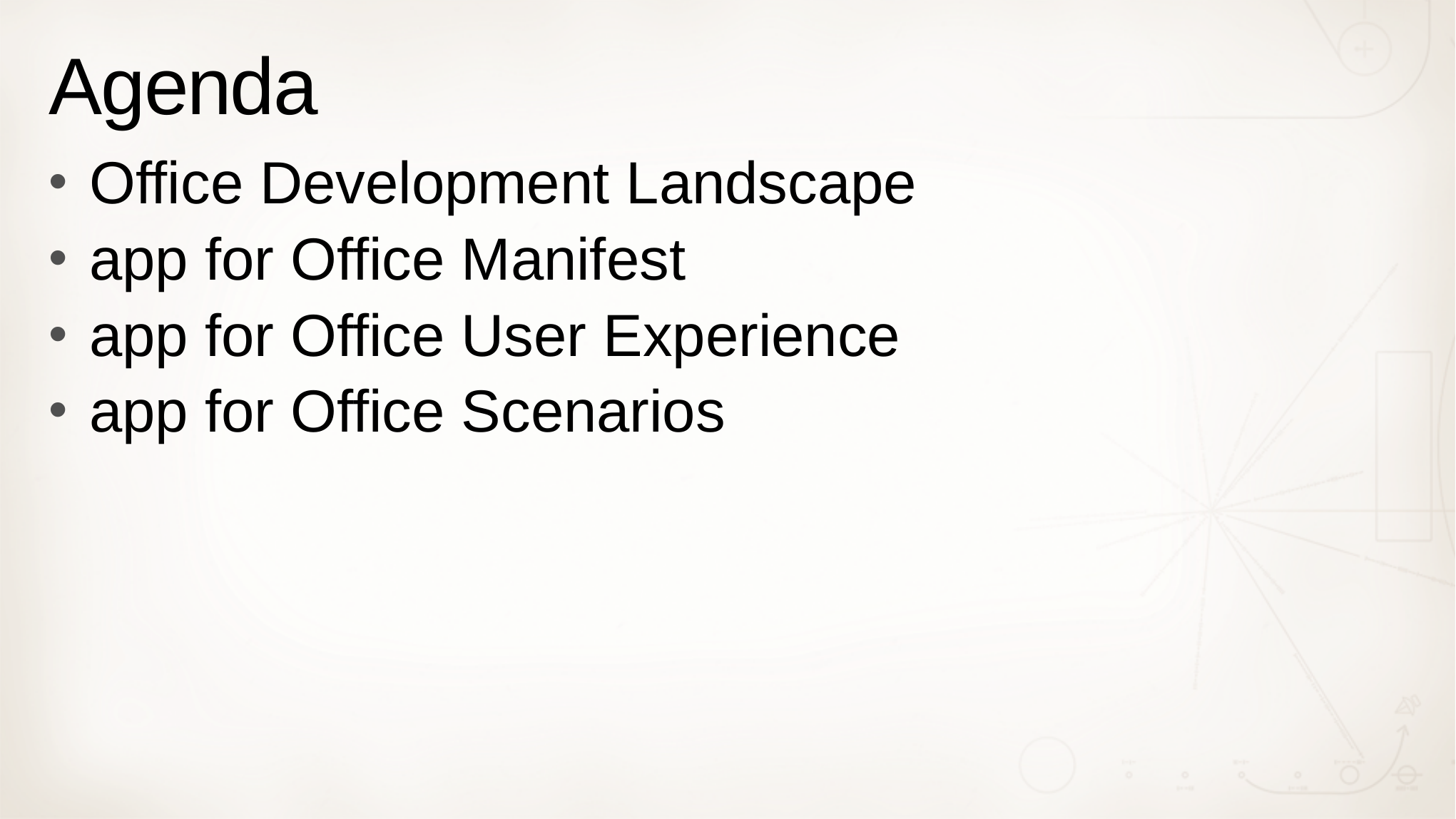

# Agenda
Office Development Landscape
app for Office Manifest
app for Office User Experience
app for Office Scenarios